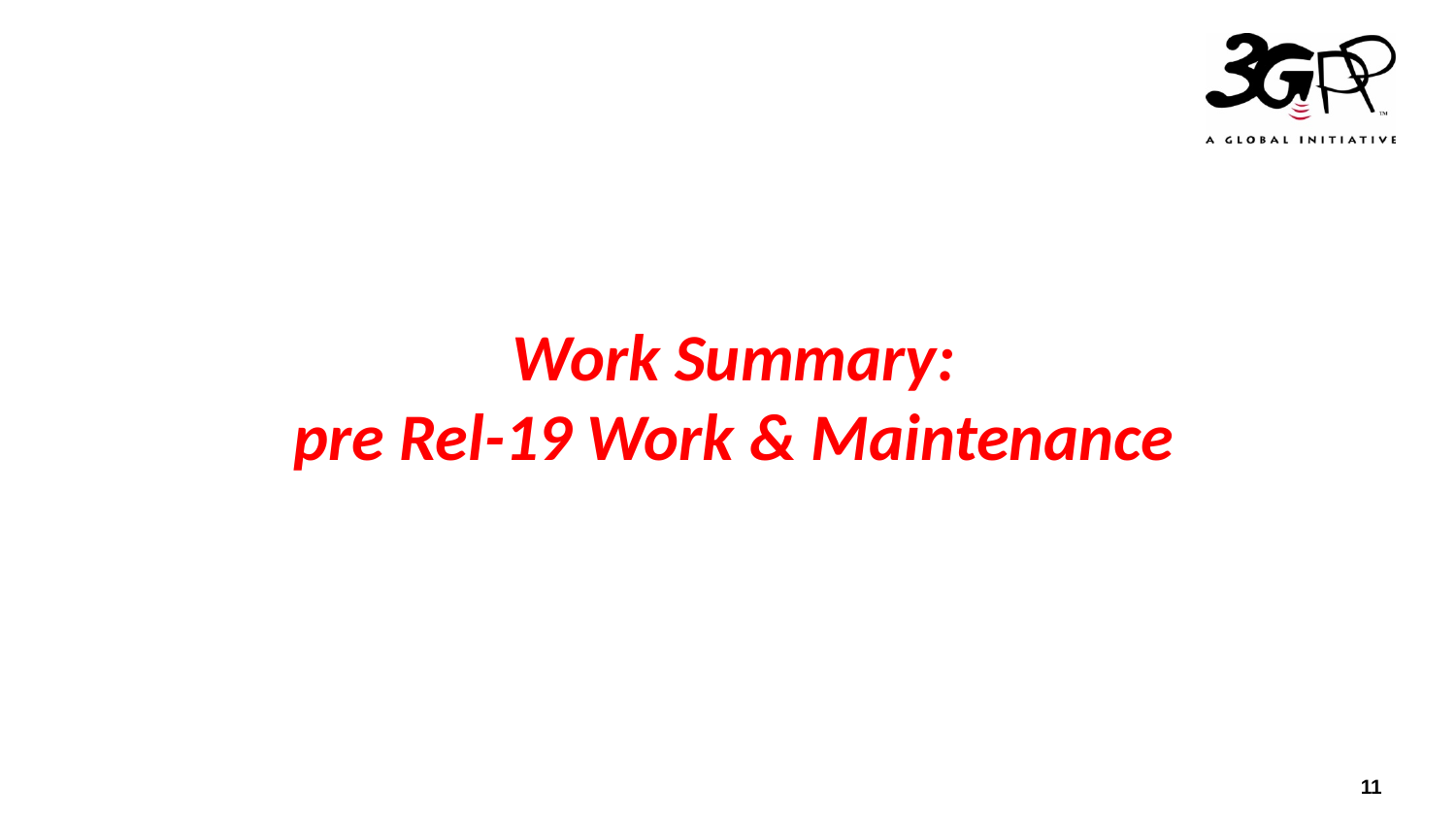

# Work Summary: pre Rel-19 Work & Maintenance